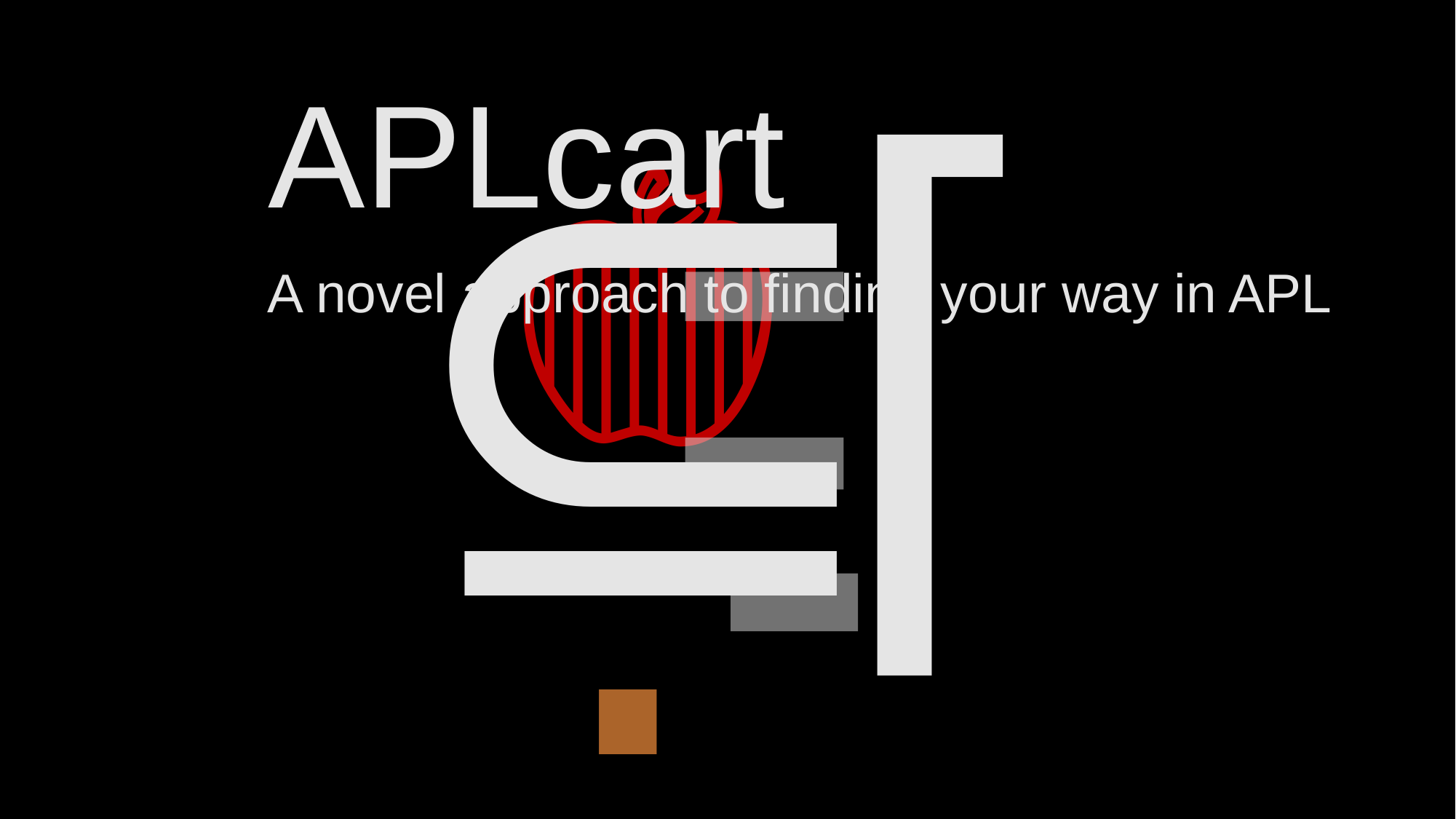

⊆⌈
🍎
.	  .

# APLcart
A novel approach to finding your way in APL